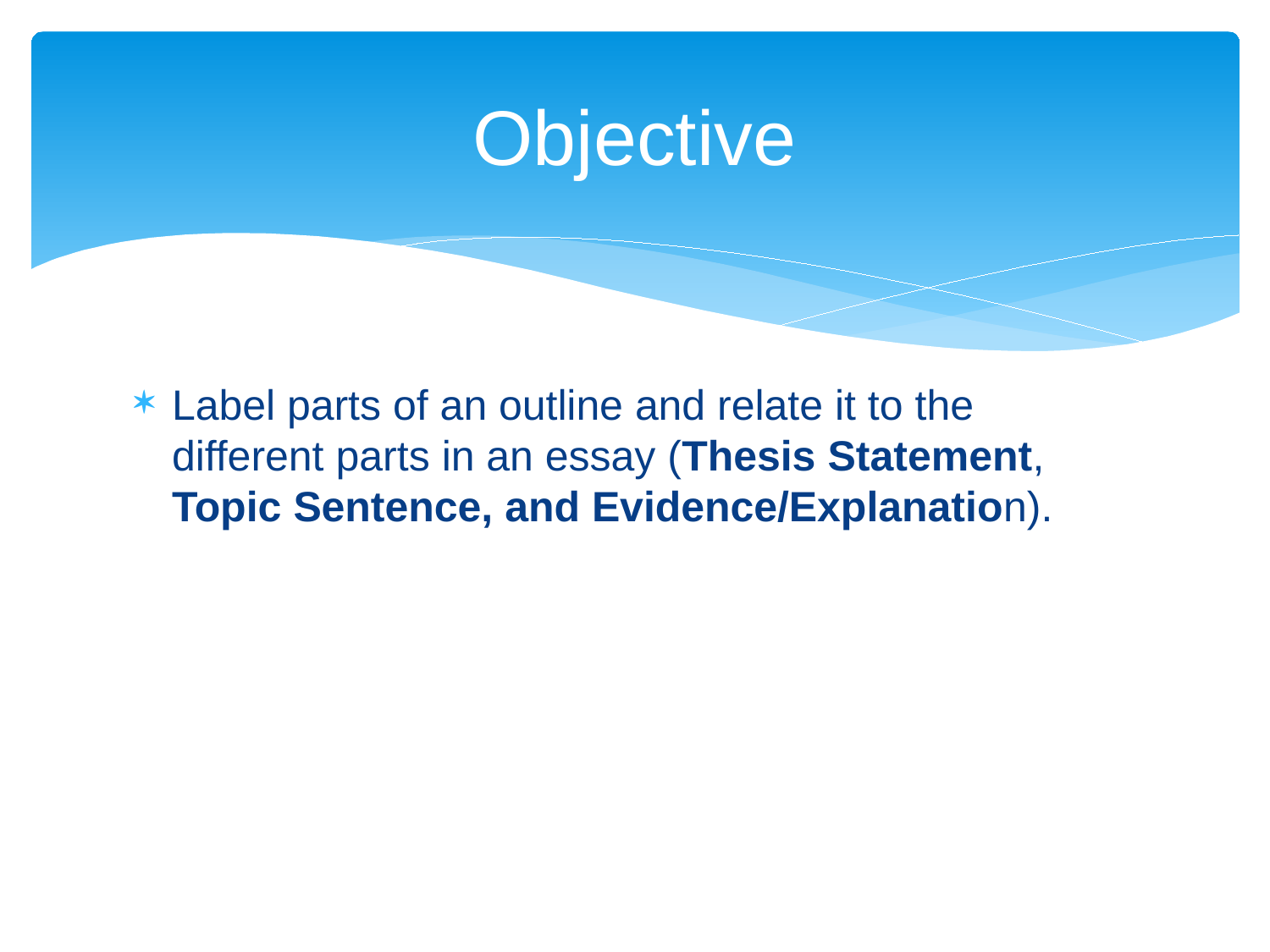

# Objective
Label parts of an outline and relate it to the different parts in an essay (Thesis Statement, Topic Sentence, and Evidence/Explanation).